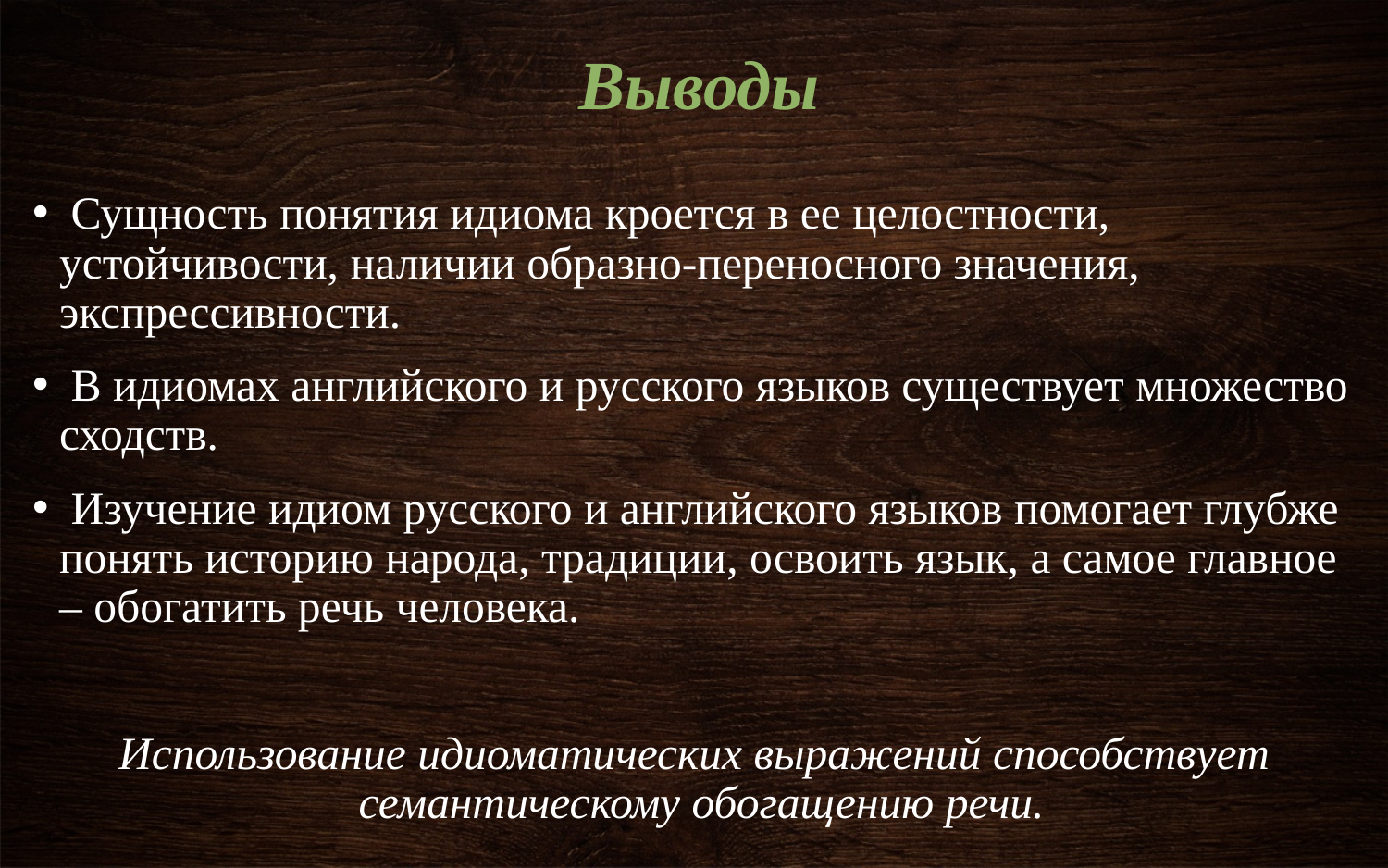

# Выводы
 Сущность понятия идиома кроется в ее целостности, устойчивости, наличии образно-переносного значения, экспрессивности.
 В идиомах английского и русского языков существует множество сходств.
 Изучение идиом русского и английского языков помогает глубже понять историю народа, традиции, освоить язык, а самое главное – обогатить речь человека.

Использование идиоматических выражений способствует семантическому обогащению речи.